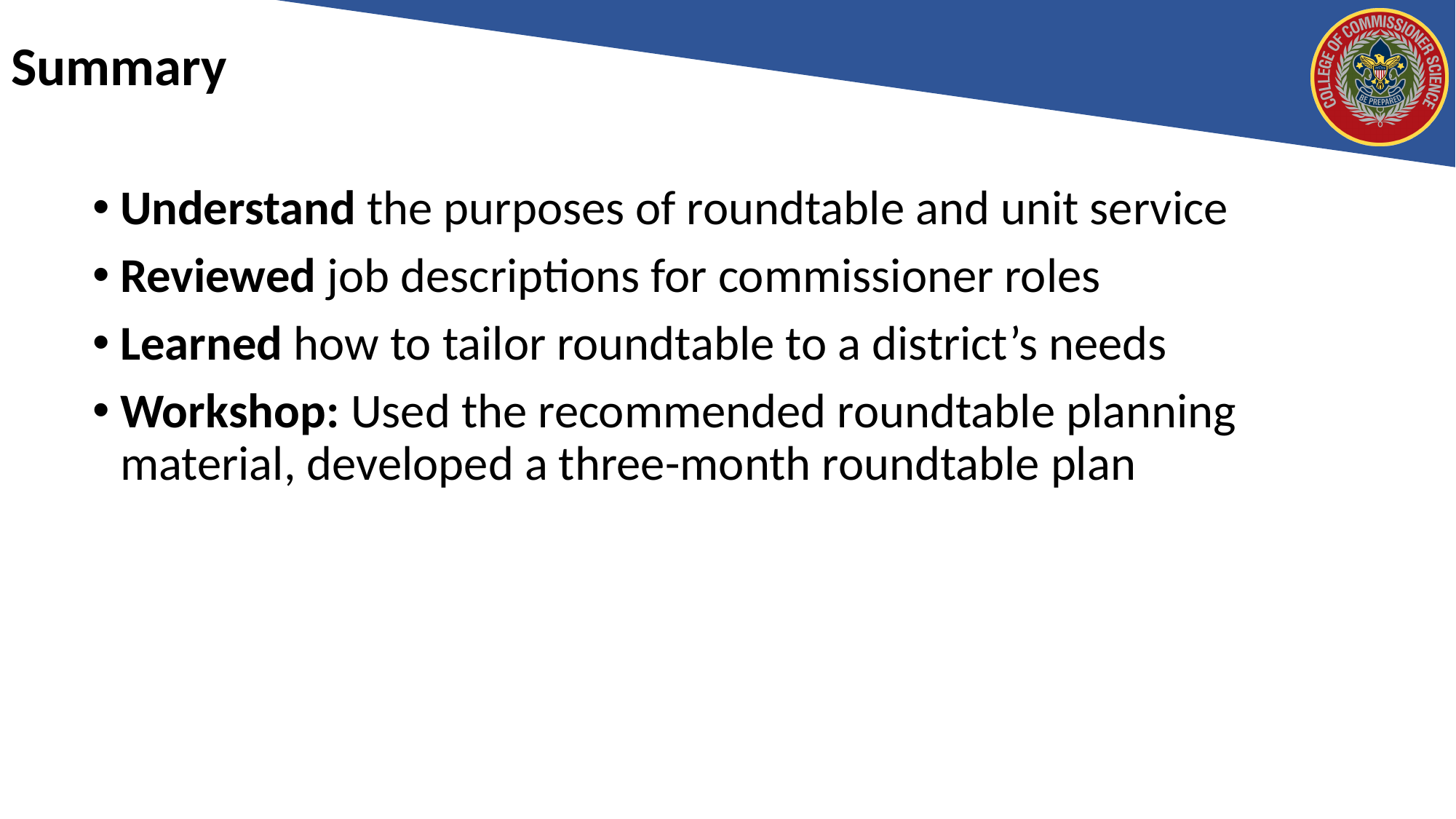

# Summary
Understand the purposes of roundtable and unit service
Reviewed job descriptions for commissioner roles
Learned how to tailor roundtable to a district’s needs
Workshop: Used the recommended roundtable planning material, developed a three-month roundtable plan